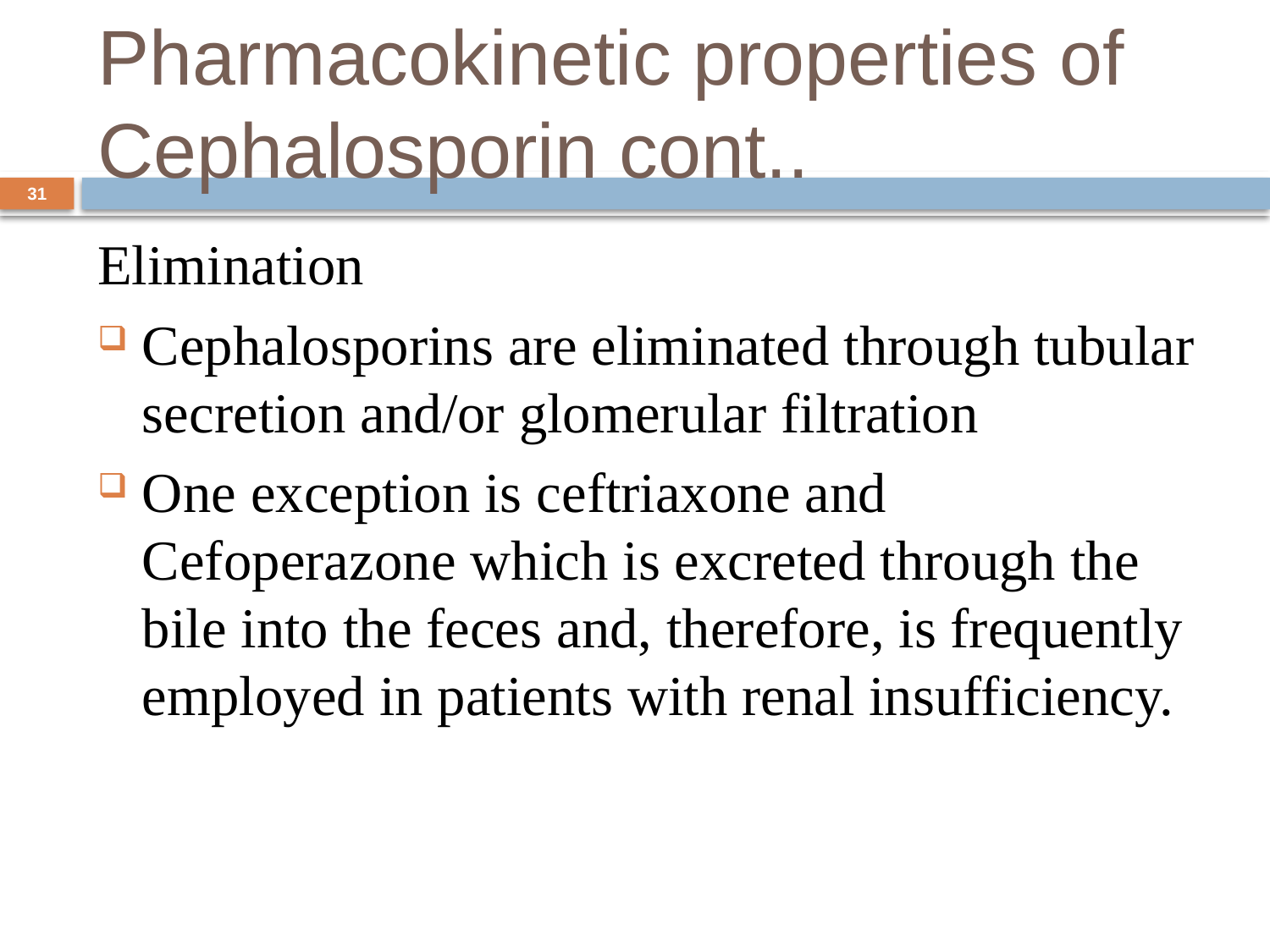

# Pharmacokinetic properties of Cephalosporin cont..
31
Elimination
Cephalosporins are eliminated through tubular secretion and/or glomerular filtration
One exception is ceftriaxone and Cefoperazone which is excreted through the bile into the feces and, therefore, is frequently employed in patients with renal insufficiency.